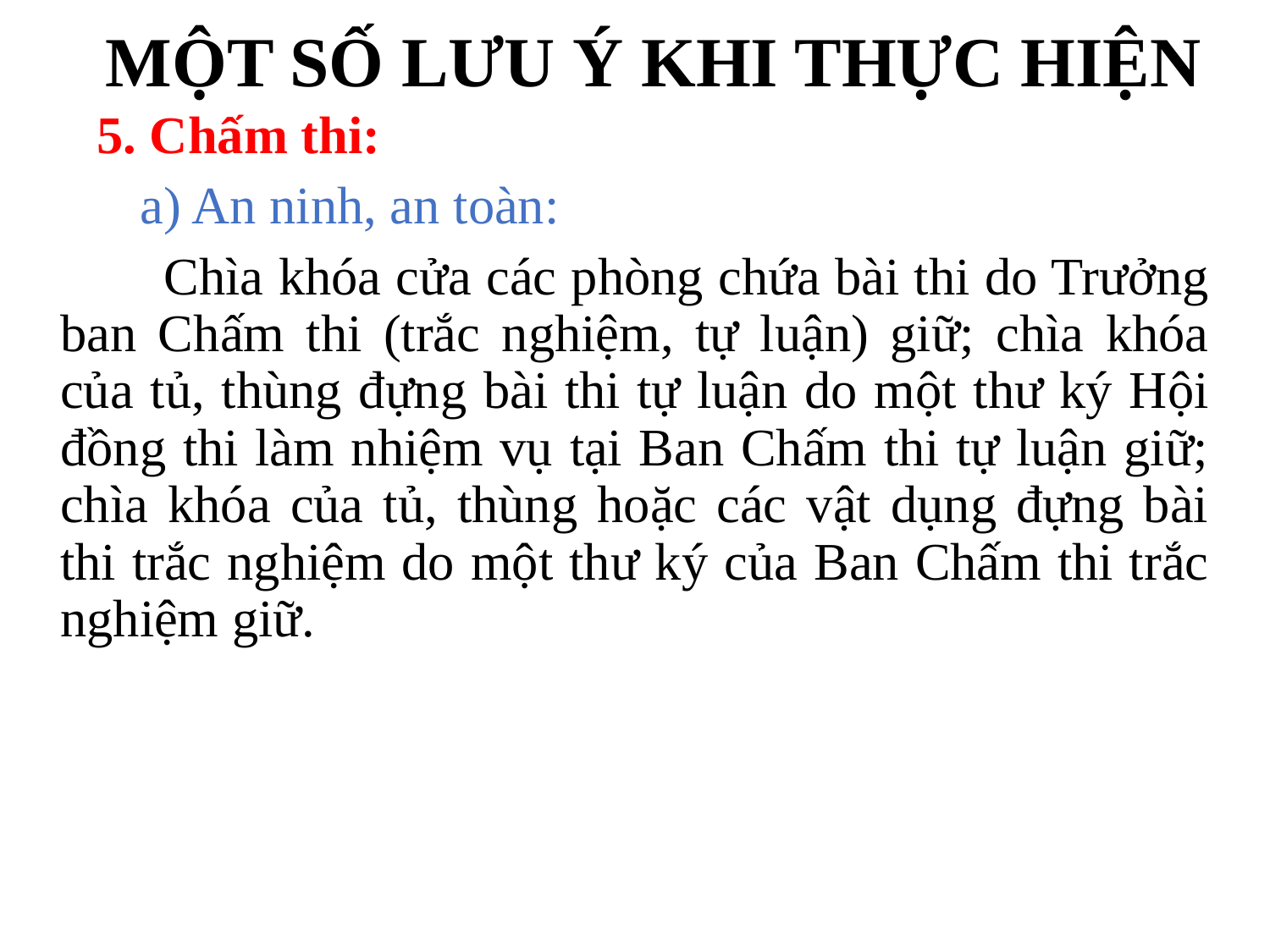

# MỘT SỐ LƯU Ý KHI THỰC HIỆN
5. Chấm thi:
      a) An ninh, an toàn:
       Chìa khóa cửa các phòng chứa bài thi do Trưởng ban Chấm thi (trắc nghiệm, tự luận) giữ; chìa khóa của tủ, thùng đựng bài thi tự luận do một thư ký Hội đồng thi làm nhiệm vụ tại Ban Chấm thi tự luận giữ; chìa khóa của tủ, thùng hoặc các vật dụng đựng bài thi trắc nghiệm do một thư ký của Ban Chấm thi trắc nghiệm giữ.